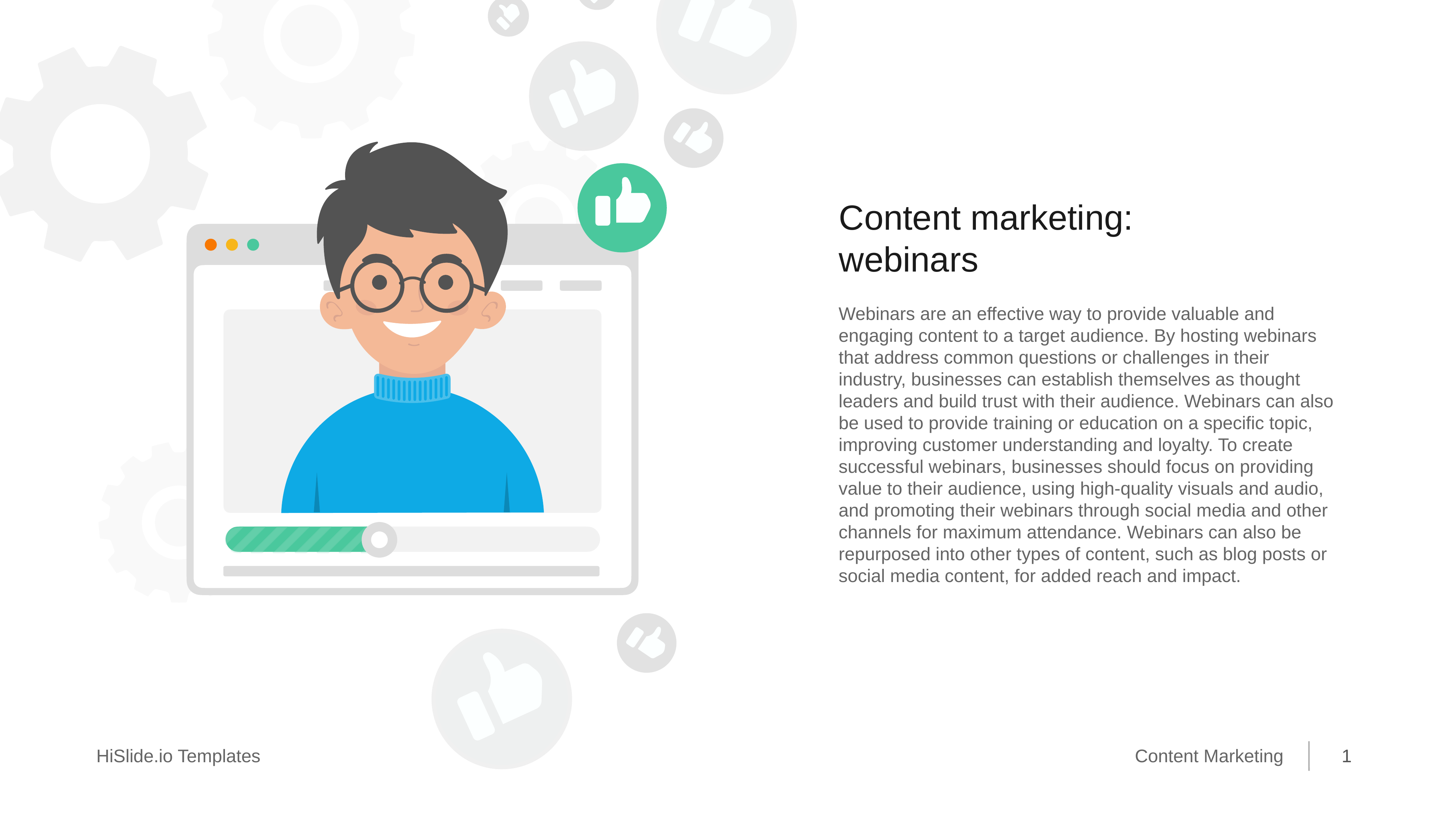

Content marketing:
webinars
Webinars are an effective way to provide valuable and engaging content to a target audience. By hosting webinars that address common questions or challenges in their industry, businesses can establish themselves as thought leaders and build trust with their audience. Webinars can also be used to provide training or education on a specific topic, improving customer understanding and loyalty. To create successful webinars, businesses should focus on providing value to their audience, using high-quality visuals and audio, and promoting their webinars through social media and other channels for maximum attendance. Webinars can also be repurposed into other types of content, such as blog posts or social media content, for added reach and impact.

1